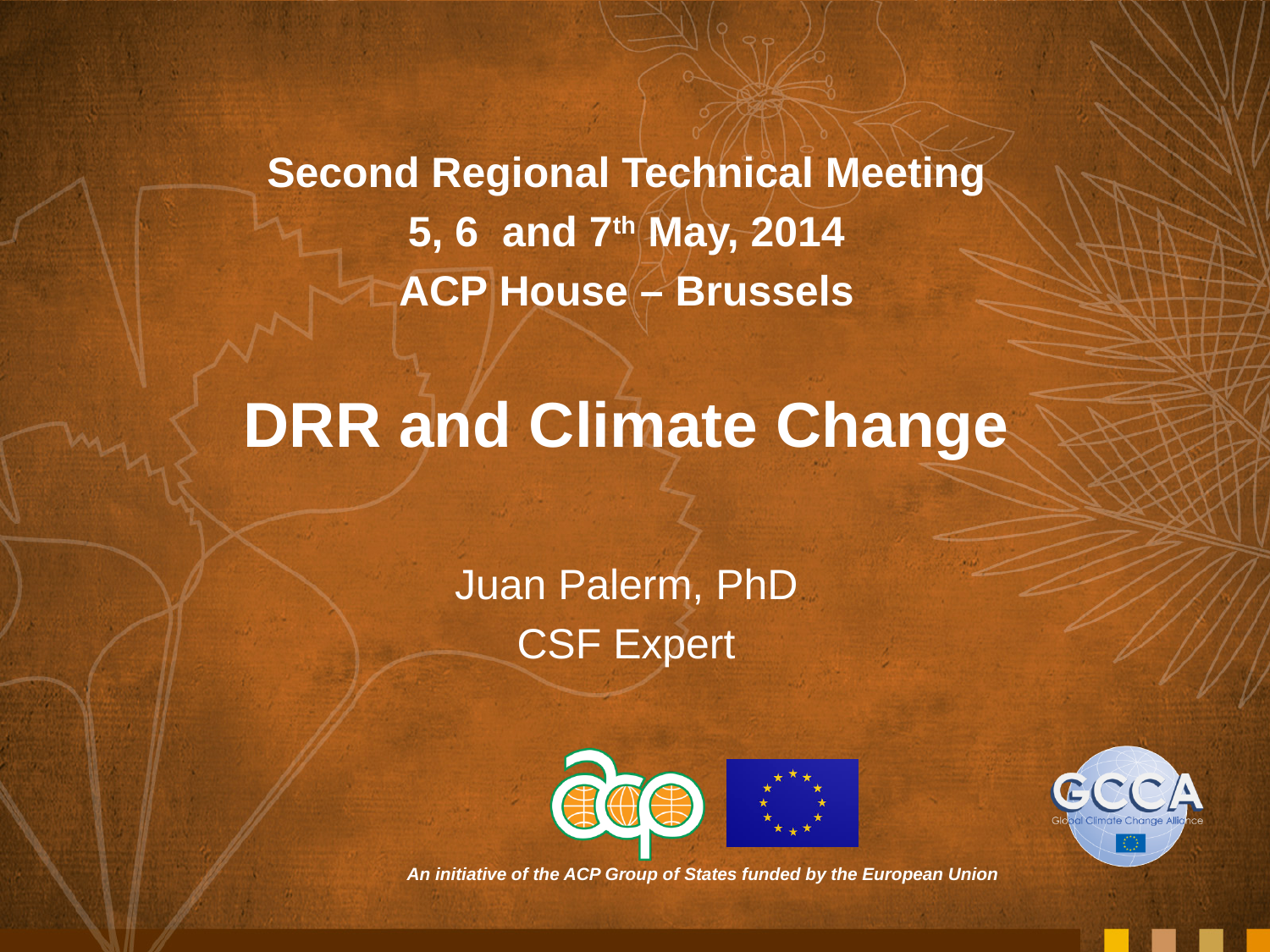

Second Regional Technical Meeting
5, 6  and 7th May, 2014
ACP House – Brussels

DRR and Climate Change

Juan Palerm, PhD
CSF Expert